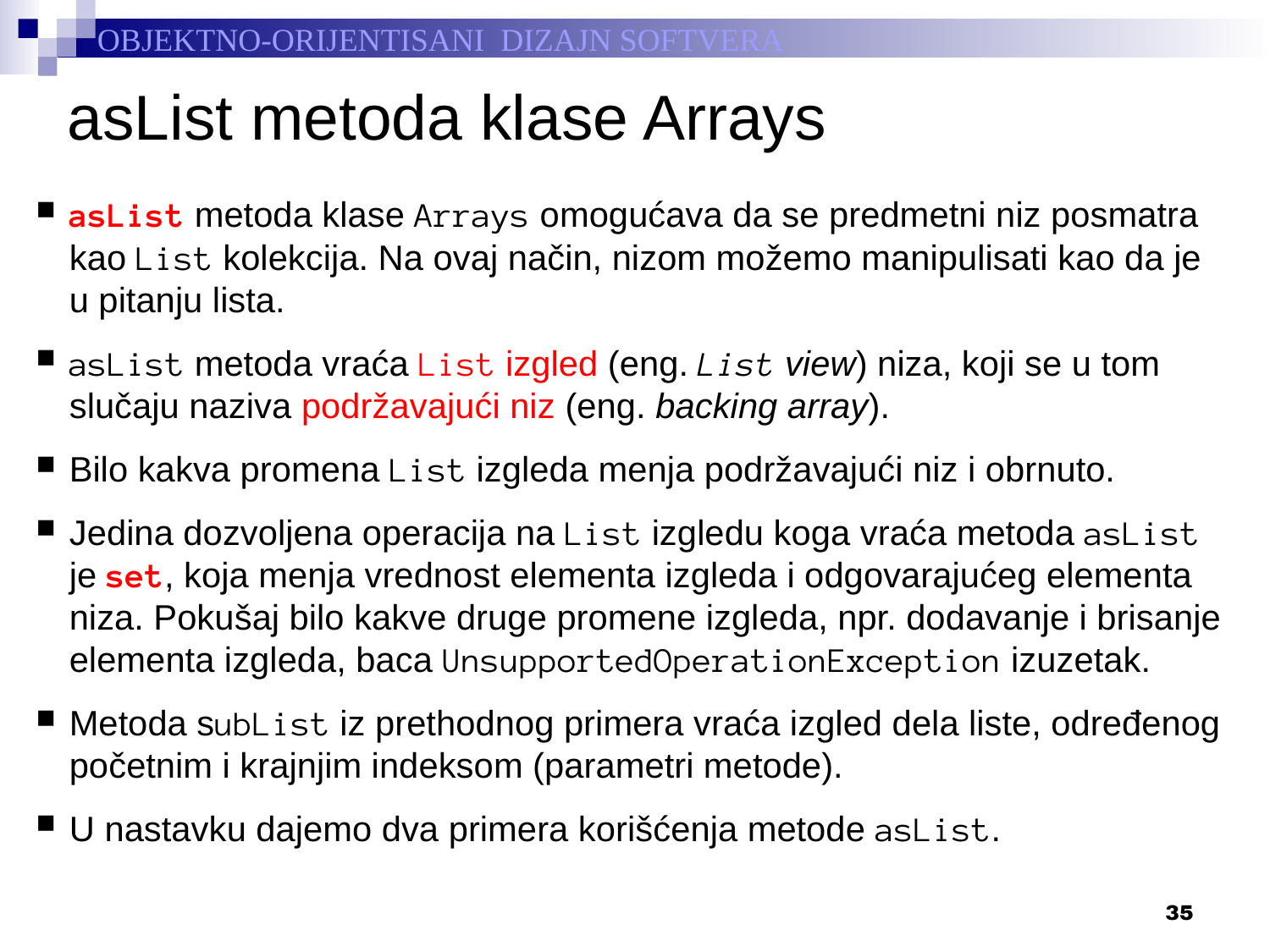

# asList metoda klase Arrays
asList metoda klase Arrays omogućava da se predmetni niz posmatra kao List kolekcija. Na ovaj način, nizom možemo manipulisati kao da je u pitanju lista.
asList metoda vraća List izgled (eng. List view) niza, koji se u tom slučaju naziva podržavajući niz (eng. backing array).
Bilo kakva promena List izgleda menja podržavajući niz i obrnuto.
Jedina dozvoljena operacija na List izgledu koga vraća metoda asList je set, koja menja vrednost elementa izgleda i odgovarajućeg elementa niza. Pokušaj bilo kakve druge promene izgleda, npr. dodavanje i brisanje elementa izgleda, baca UnsupportedOperationException izuzetak.
Metoda subList iz prethodnog primera vraća izgled dela liste, određenog početnim i krajnjim indeksom (parametri metode).
U nastavku dajemo dva primera korišćenja metode asList.
35